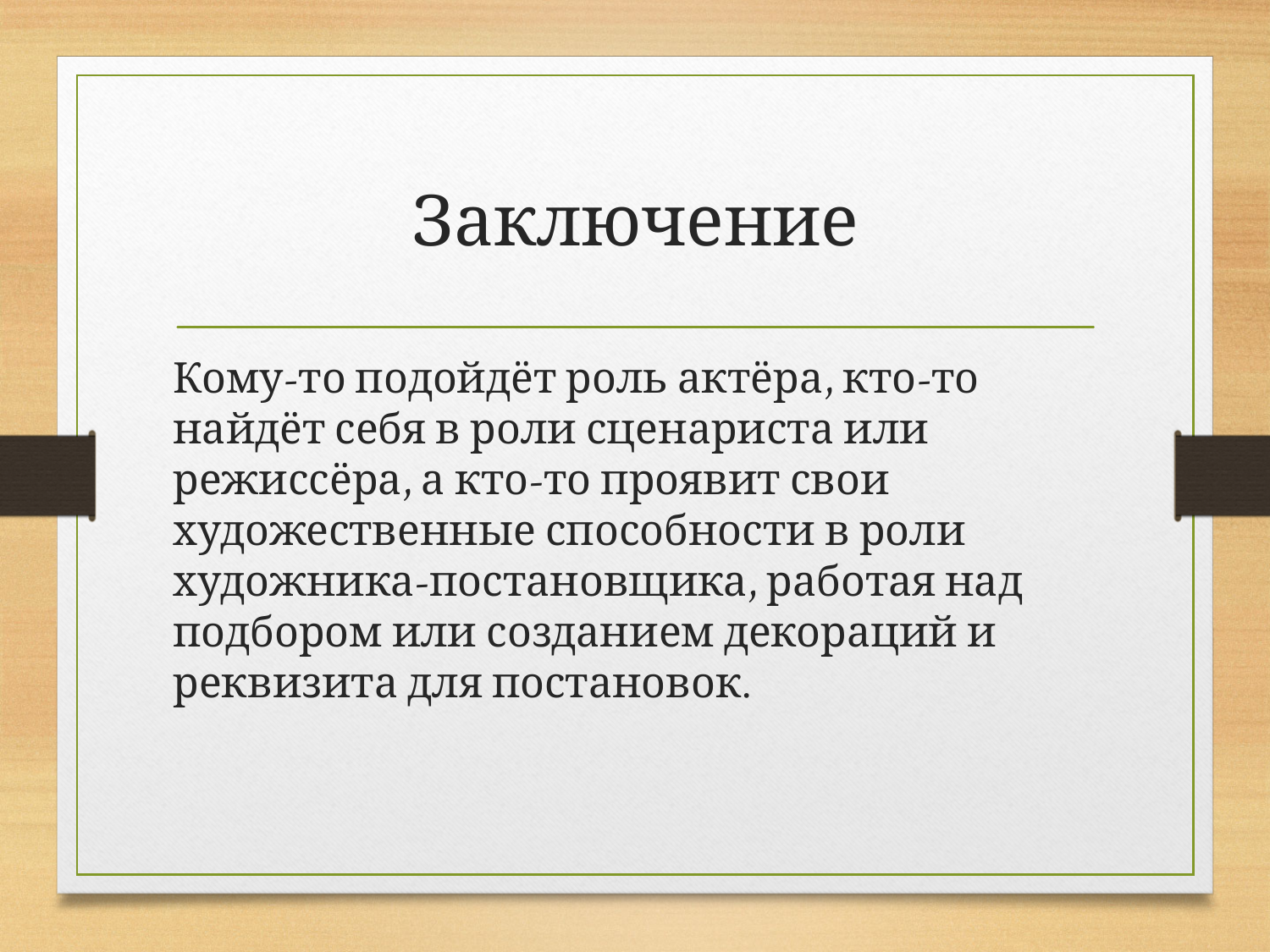

# Заключение
Кому-то подойдёт роль актёра, кто-то найдёт себя в роли сценариста или режиссёра, а кто-то проявит свои художественные способности в роли художника-постановщика, работая над подбором или созданием декораций и реквизита для постановок.